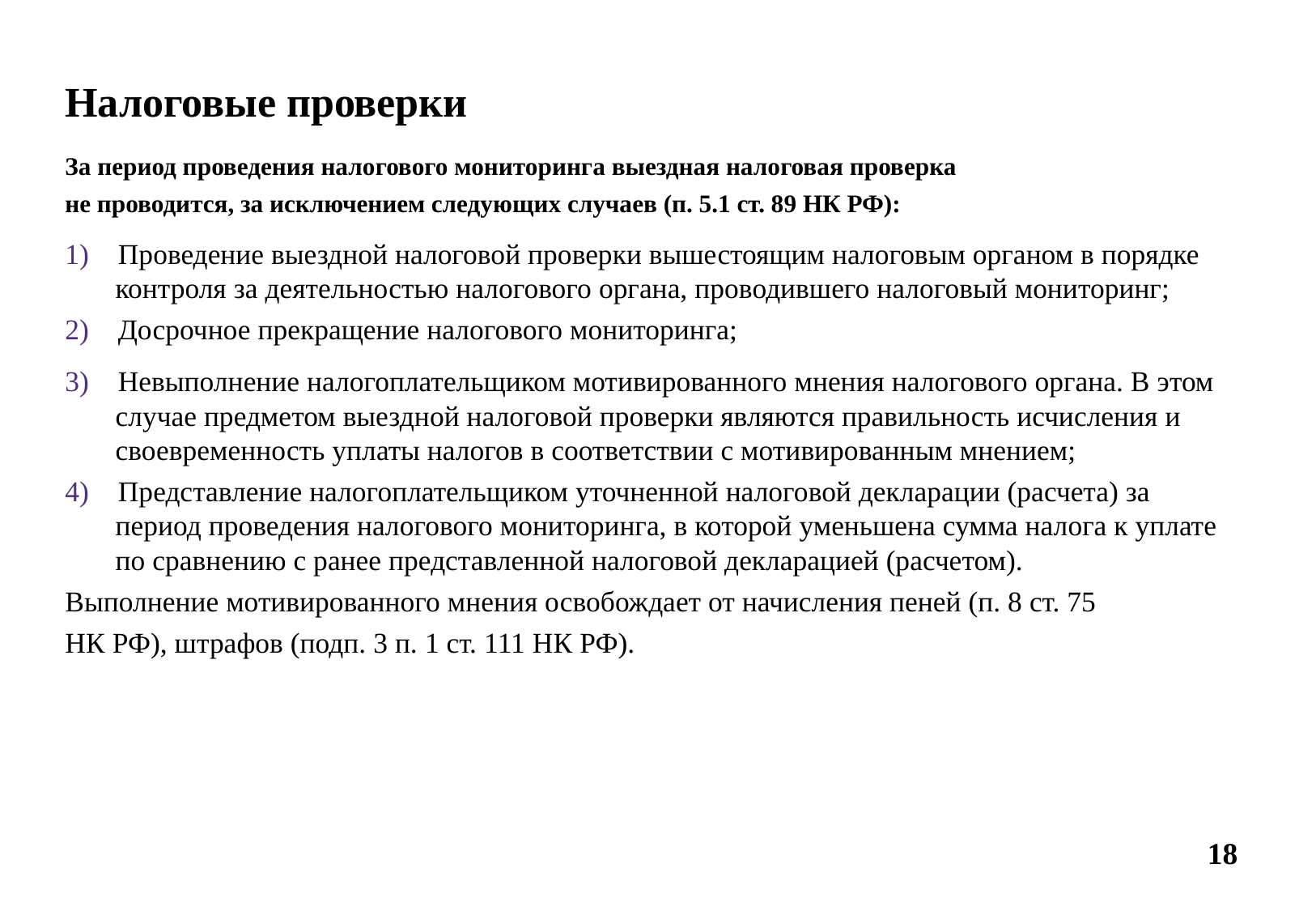

Налоговые проверки
За период проведения налогового мониторинга выездная налоговая проверка
не проводится, за исключением следующих случаев (п. 5.1 ст. 89 НК РФ):
1)    Проведение выездной налоговой проверки вышестоящим налоговым органом в порядке контроля за деятельностью налогового органа, проводившего налоговый мониторинг;
2)    Досрочное прекращение налогового мониторинга;
3)    Невыполнение налогоплательщиком мотивированного мнения налогового органа. В этом случае предметом выездной налоговой проверки являются правильность исчисления и своевременность уплаты налогов в соответствии с мотивированным мнением;
4)    Представление налогоплательщиком уточненной налоговой декларации (расчета) за период проведения налогового мониторинга, в которой уменьшена сумма налога к уплате по сравнению с ранее представленной налоговой декларацией (расчетом).
Выполнение мотивированного мнения освобождает от начисления пеней (п. 8 ст. 75
НК РФ), штрафов (подп. 3 п. 1 ст. 111 НК РФ).
18